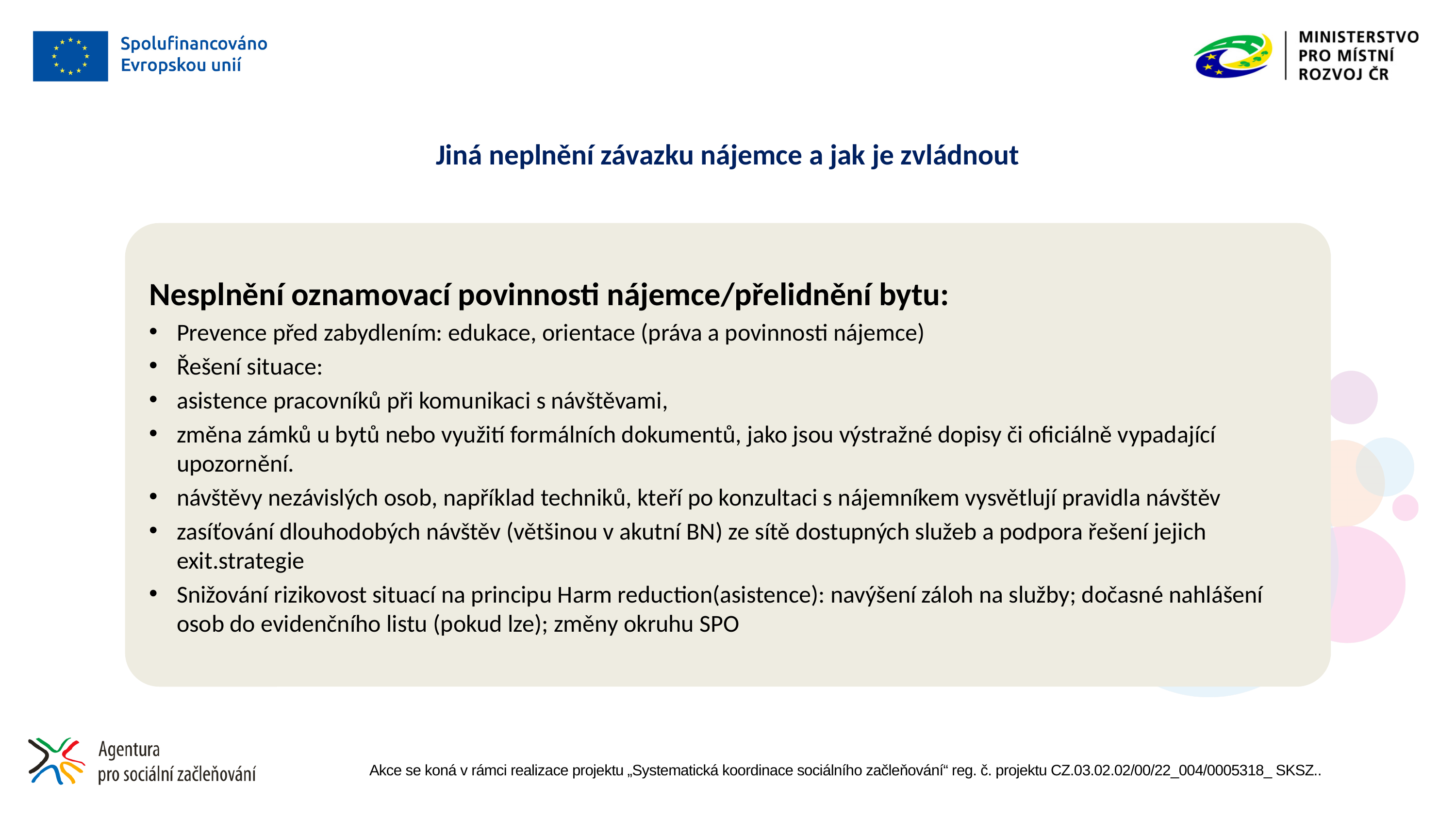

# Jiná neplnění závazku nájemce a jak je zvládnout
Nesplnění oznamovací povinnosti nájemce/přelidnění bytu:
Prevence před zabydlením: edukace, orientace (práva a povinnosti nájemce)
Řešení situace:
asistence pracovníků při komunikaci s návštěvami,
změna zámků u bytů nebo využití formálních dokumentů, jako jsou výstražné dopisy či oficiálně vypadající upozornění.
návštěvy nezávislých osob, například techniků, kteří po konzultaci s nájemníkem vysvětlují pravidla návštěv
zasíťování dlouhodobých návštěv (většinou v akutní BN) ze sítě dostupných služeb a podpora řešení jejich exit.strategie
Snižování rizikovost situací na principu Harm reduction(asistence): navýšení záloh na služby; dočasné nahlášení osob do evidenčního listu (pokud lze); změny okruhu SPO